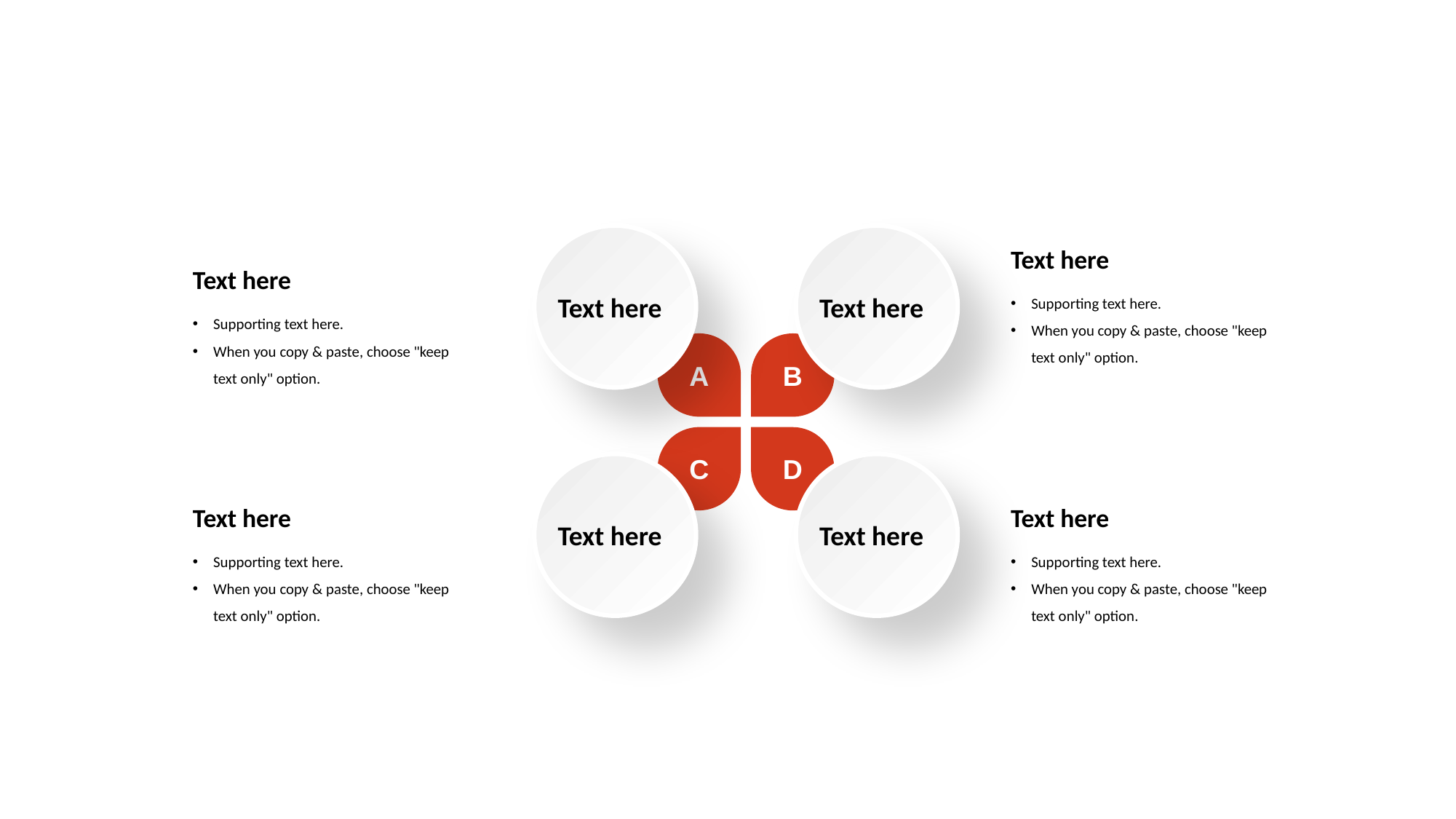

Text here
Text here

A

B

C

D
Text here
Text here
Text here
Text here
Supporting text here.
When you copy & paste, choose "keep text only" option.
Supporting text here.
When you copy & paste, choose "keep text only" option.
Text here
Text here
Supporting text here.
When you copy & paste, choose "keep text only" option.
Supporting text here.
When you copy & paste, choose "keep text only" option.